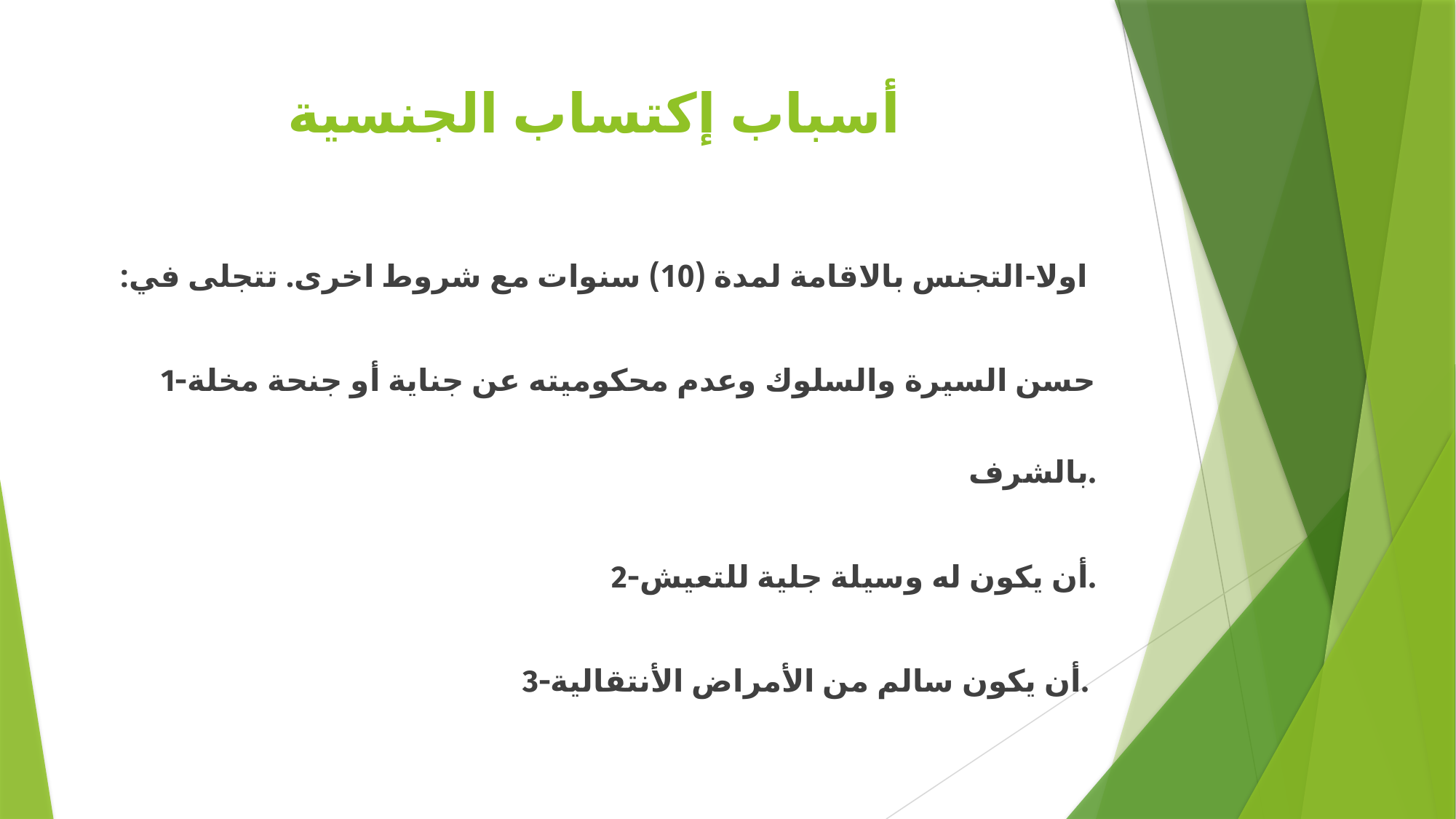

# أسباب إكتساب الجنسية
 اولا-التجنس بالاقامة لمدة (10) سنوات مع شروط اخرى. تتجلى في:
1-حسن السيرة والسلوك وعدم محكوميته عن جناية أو جنحة مخلة بالشرف.
2-أن يكون له وسيلة جلية للتعيش.
3-أن يكون سالم من الأمراض الأنتقالية.